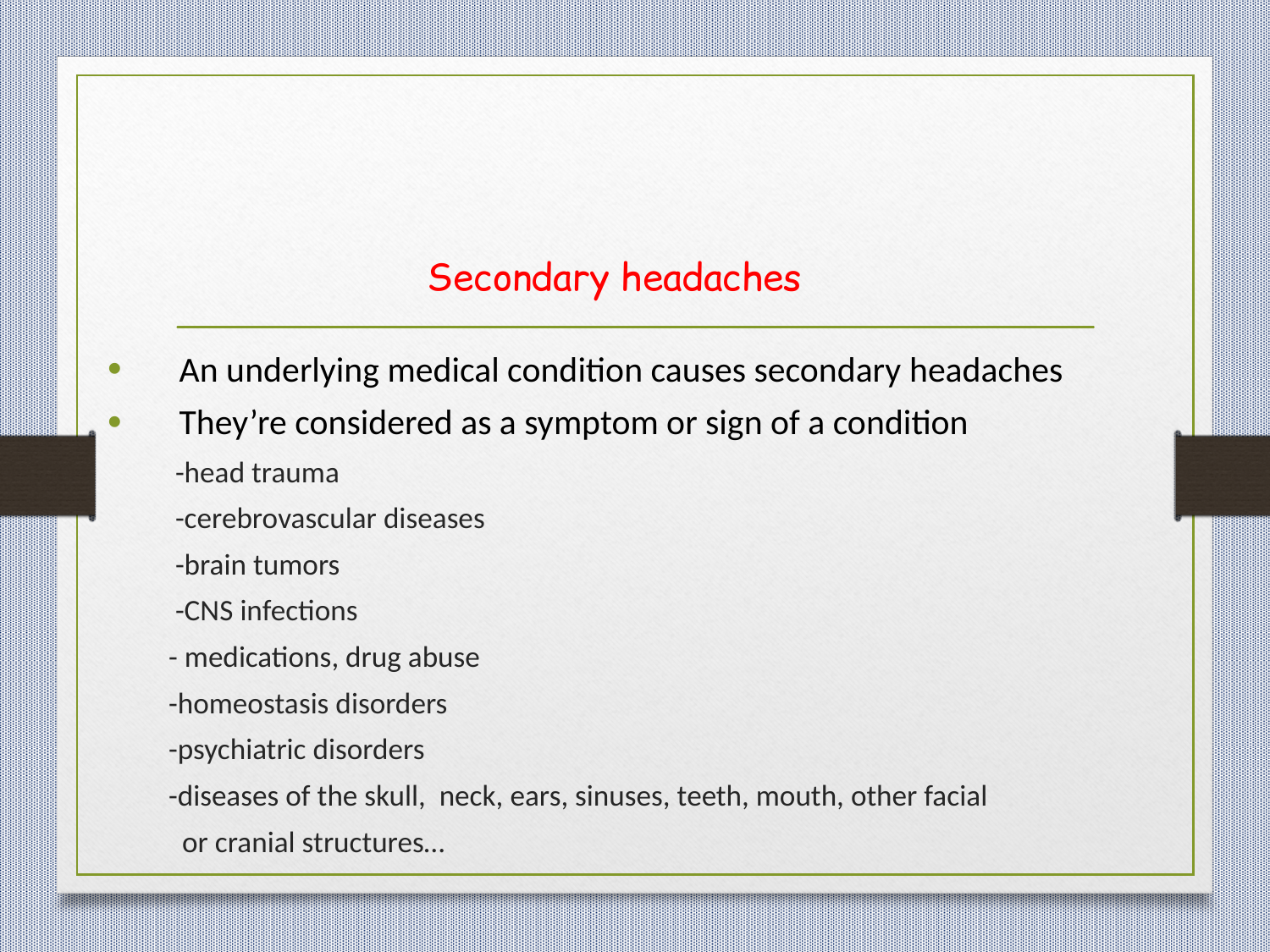

# Secondary headaches
    An underlying medical condition causes secondary headaches
    They’re considered as a symptom or sign of a condition
          -head trauma
          -cerebrovascular diseases
          -brain tumors
          -CNS infections
         - medications, drug abuse
         -homeostasis disorders
         -psychiatric disorders
         -diseases of the skull,  neck, ears, sinuses, teeth, mouth, other facial
           or cranial structures…